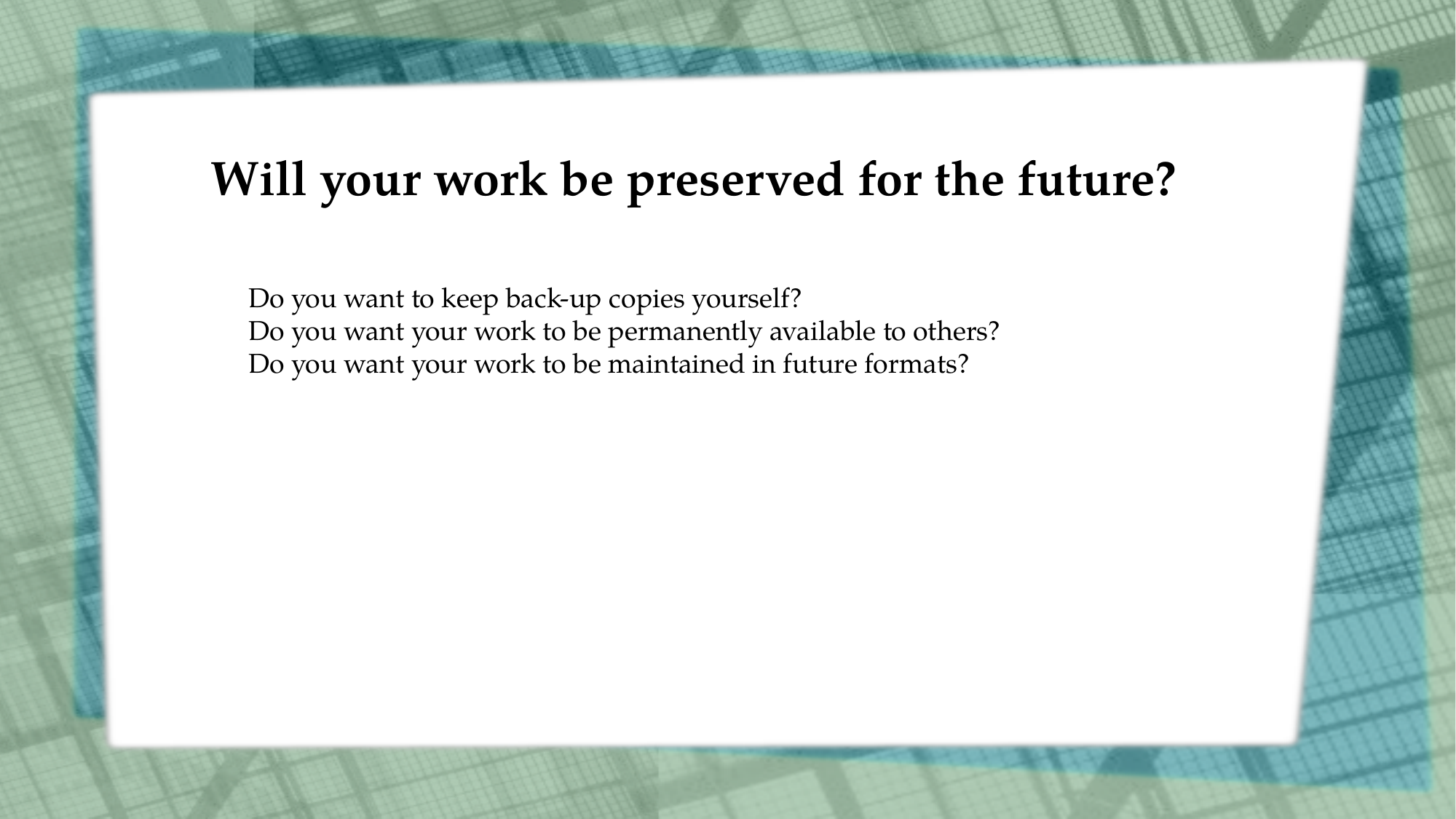

# Will your work be preserved for the future?

Do you want to keep back-up copies yourself?
Do you want your work to be permanently available to others?
Do you want your work to be maintained in future formats?